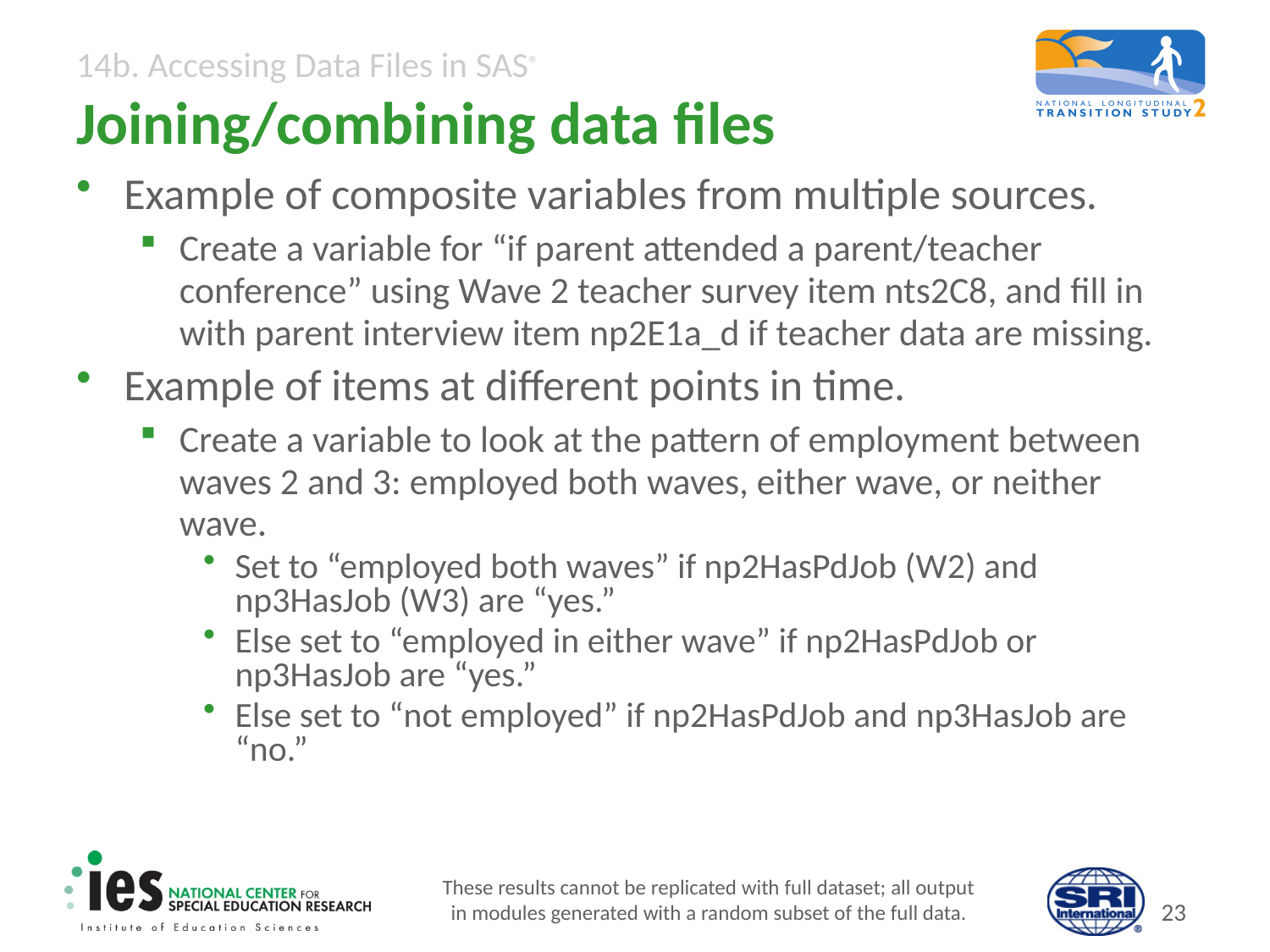

# Joining/combining data files
Example of composite variables from multiple sources.
Create a variable for “if parent attended a parent/teacher conference” using Wave 2 teacher survey item nts2C8, and fill in with parent interview item np2E1a_d if teacher data are missing.
Example of items at different points in time.
Create a variable to look at the pattern of employment between waves 2 and 3: employed both waves, either wave, or neither wave.
Set to “employed both waves” if np2HasPdJob (W2) and np3HasJob (W3) are “yes.”
Else set to “employed in either wave” if np2HasPdJob or np3HasJob are “yes.”
Else set to “not employed” if np2HasPdJob and np3HasJob are “no.”

These results cannot be replicated with full dataset; all output
in modules generated with a random subset of the full data.
23